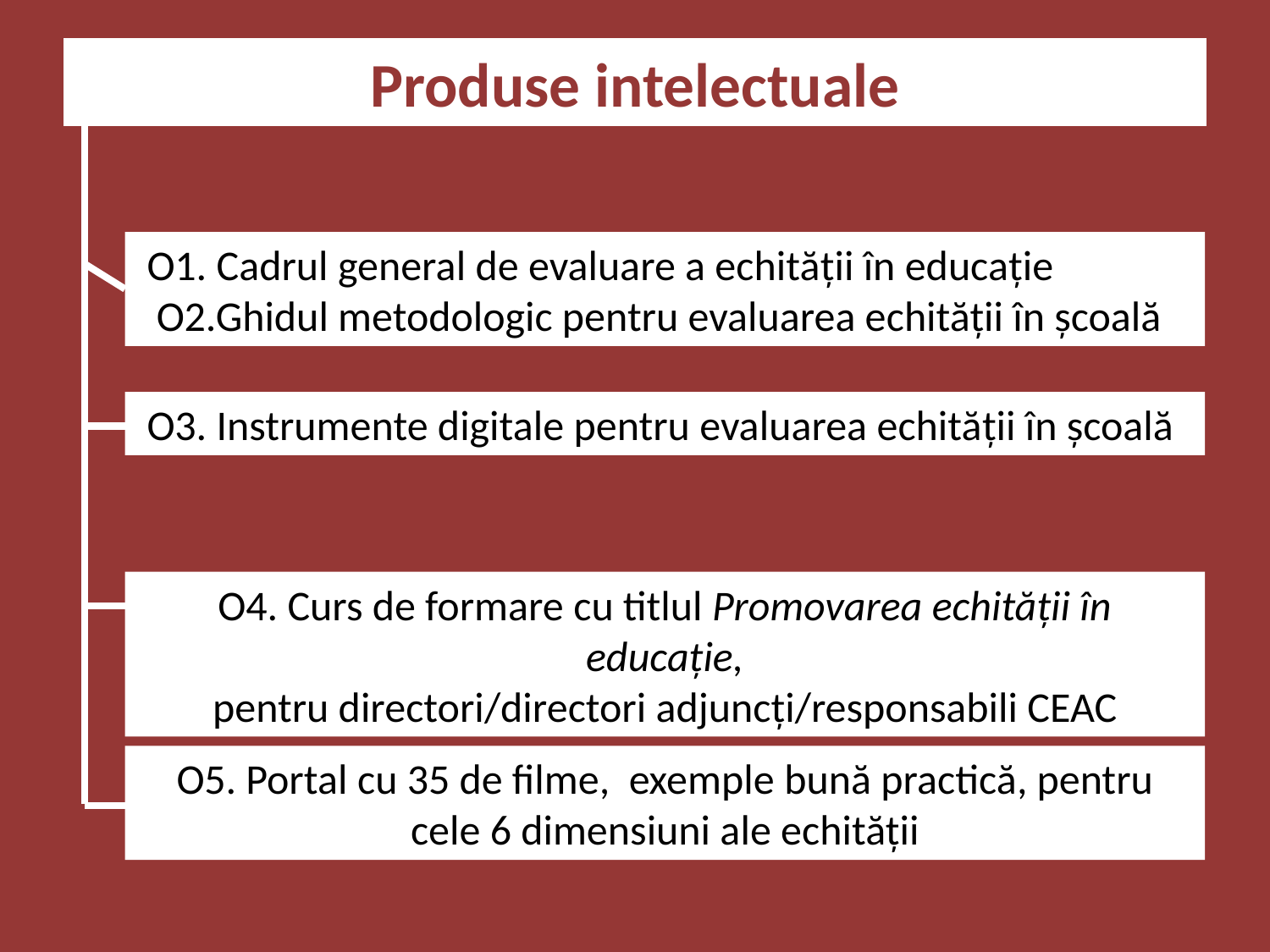

# Produse intelectuale
 O1. Cadrul general de evaluare a echității în educație
  O2.Ghidul metodologic pentru evaluarea echității în școală
 O3. Instrumente digitale pentru evaluarea echității în școală
O4. Curs de formare cu titlul Promovarea echității în educație,
pentru directori/directori adjuncți/responsabili CEAC
O5. Portal cu 35 de filme,  exemple bună practică, pentru cele 6 dimensiuni ale echității